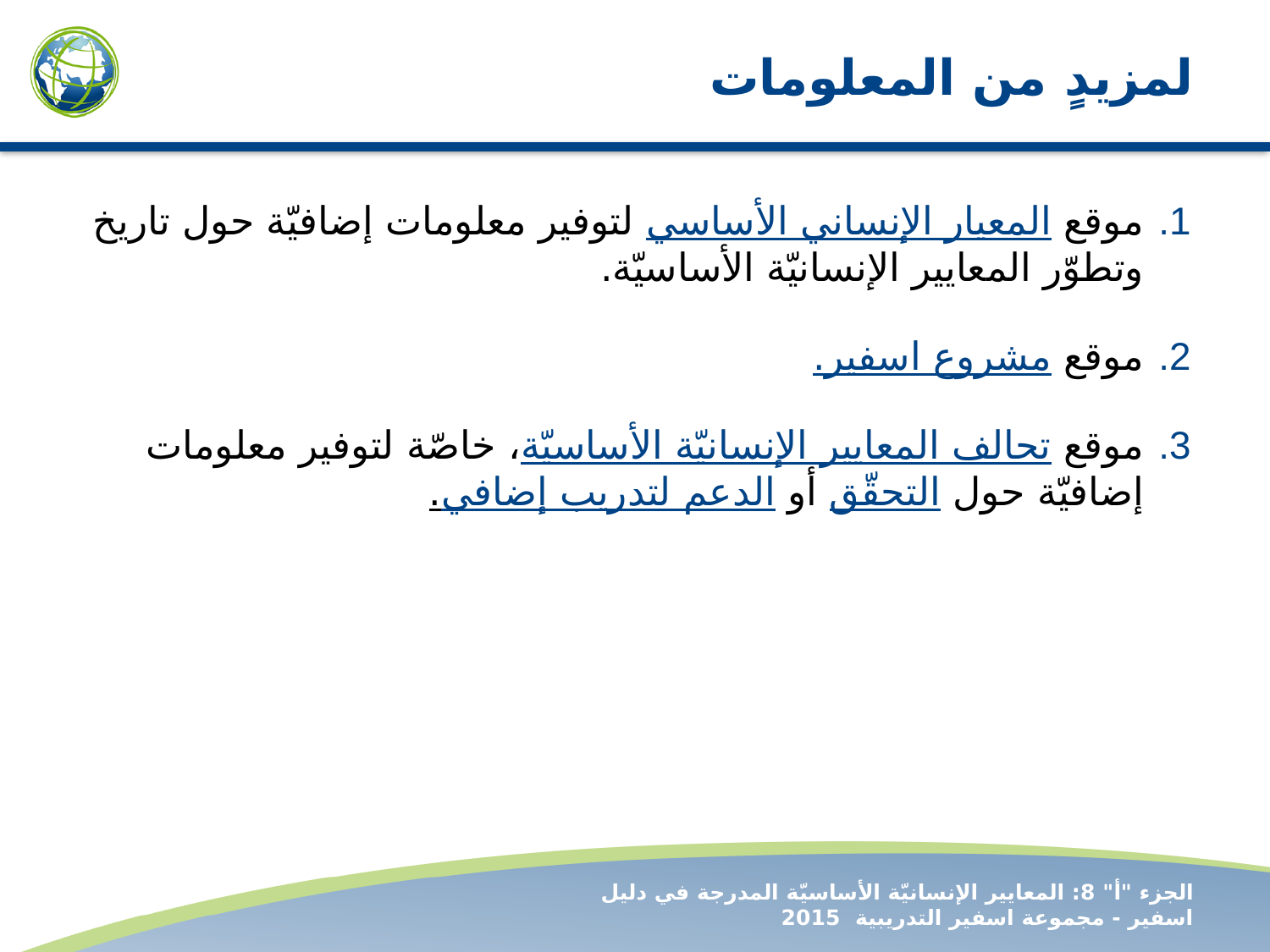

# لمزيدٍ من المعلومات
موقع المعيار الإنساني الأساسي لتوفير معلومات إضافيّة حول تاريخ وتطوّر المعايير الإنسانيّة الأساسيّة.
موقع مشروع اسفير.
موقع تحالف المعايير الإنسانيّة الأساسيّة، خاصّة لتوفير معلومات إضافيّة حول التحقّق أو الدعم لتدريب إضافي.
الجزء "أ" 8: المعايير الإنسانيّة الأساسيّة المدرجة في دليل اسفير - مجموعة اسفير التدريبية  2015